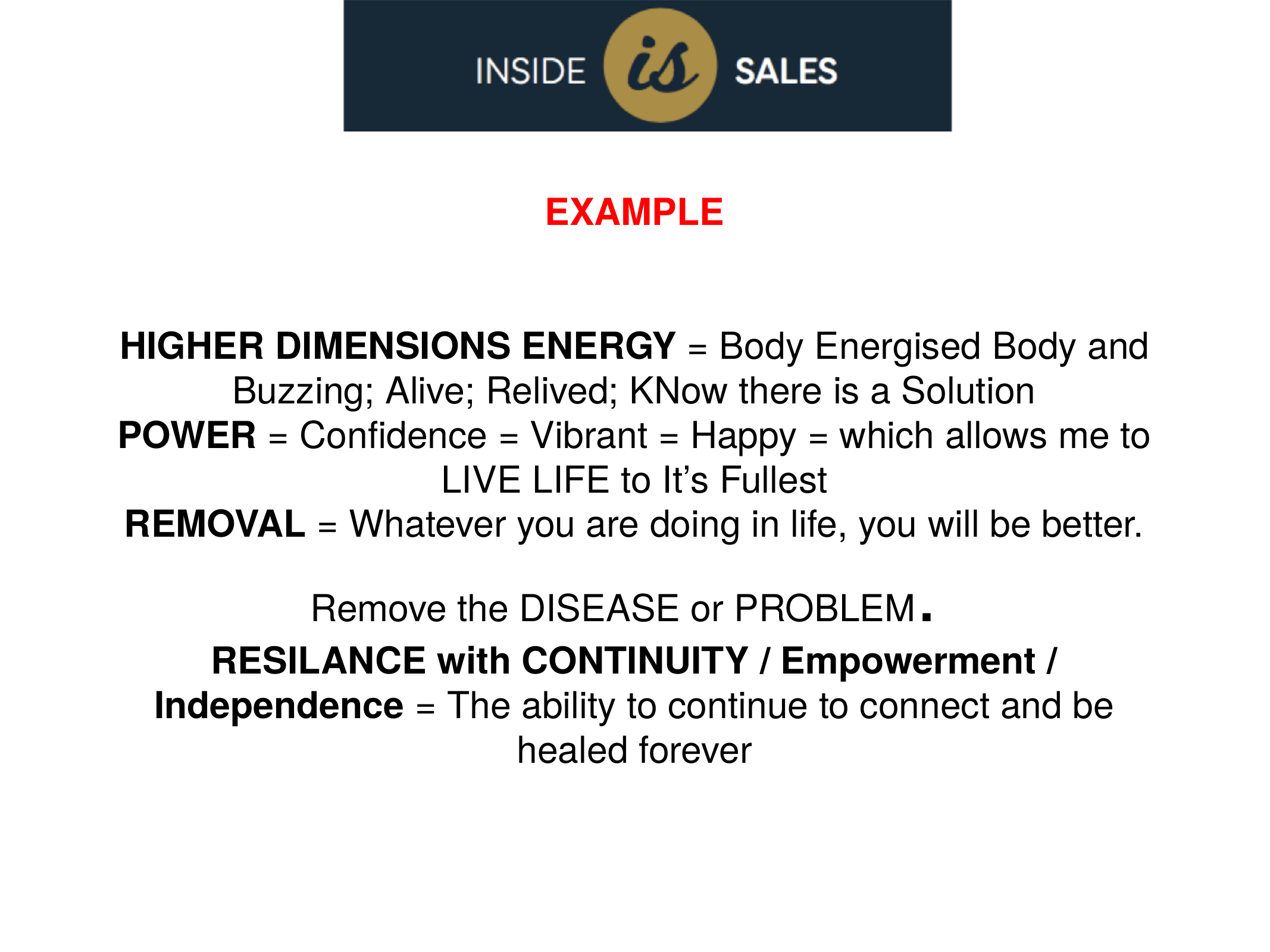

# EXAMPLE

HIGHER DIMENSIONS ENERGY = Body Energised Body and Buzzing; Alive; Relived; KNow there is a Solution
POWER = Confidence = Vibrant = Happy = which allows me to LIVE LIFE to It’s Fullest
REMOVAL = Whatever you are doing in life, you will be better. Remove the DISEASE or PROBLEM.
RESILANCE with CONTINUITY / Empowerment / Independence = The ability to continue to connect and be healed forever